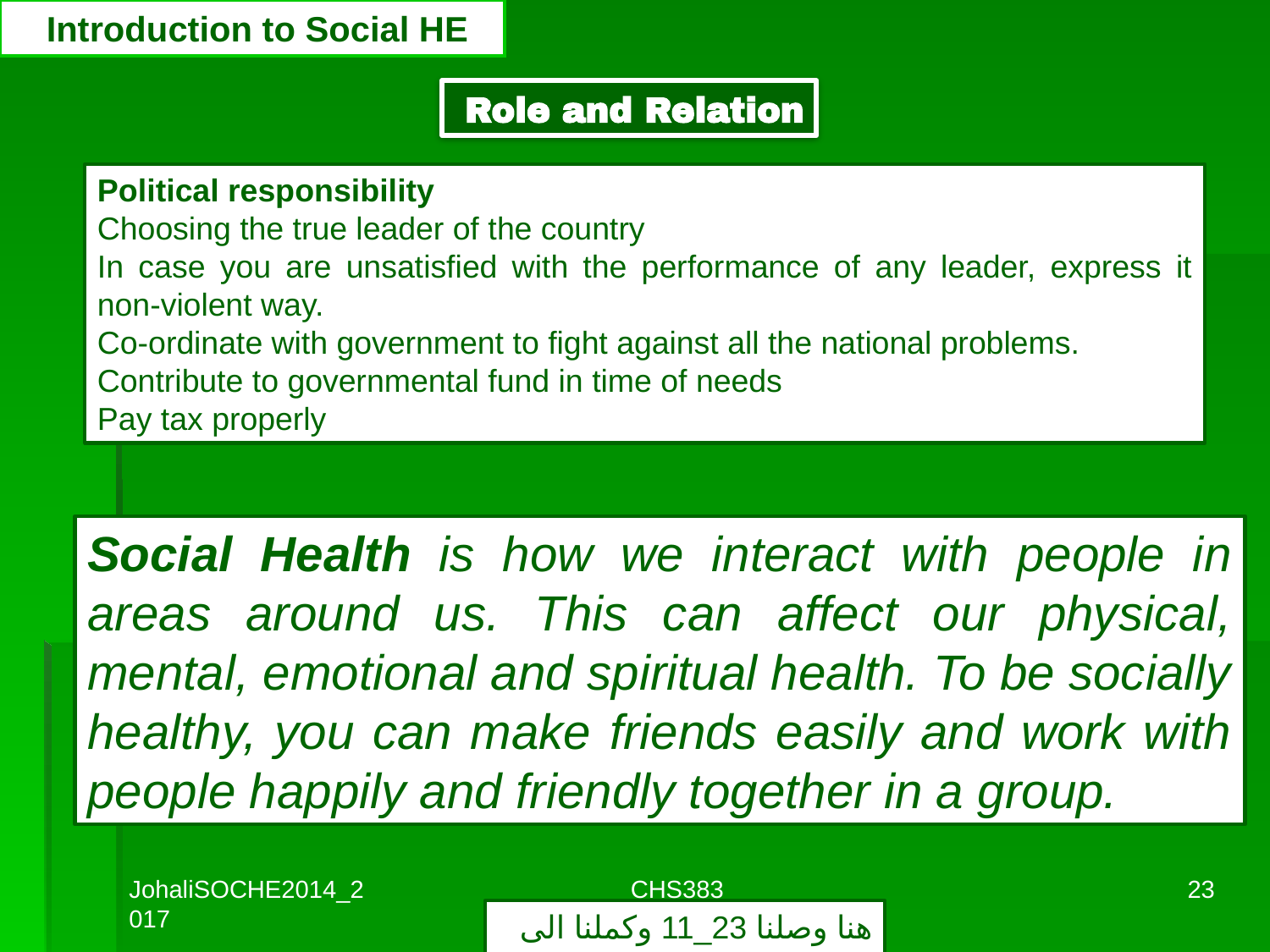

# Introduction to Social HE
Role and Relation
Political responsibility
Choosing the true leader of the country
In case you are unsatisfied with the performance of any leader, express it non-violent way.
Co-ordinate with government to fight against all the national problems.
Contribute to governmental fund in time of needs
Pay tax properly
Social Health is how we interact with people in areas around us. This can affect our physical, mental, emotional and spiritual health. To be socially healthy, you can make friends easily and work with people happily and friendly together in a group.
JohaliSOCHE2014_2017
CHS383
23
هنا وصلنا 23_11 وكملنا الى 36